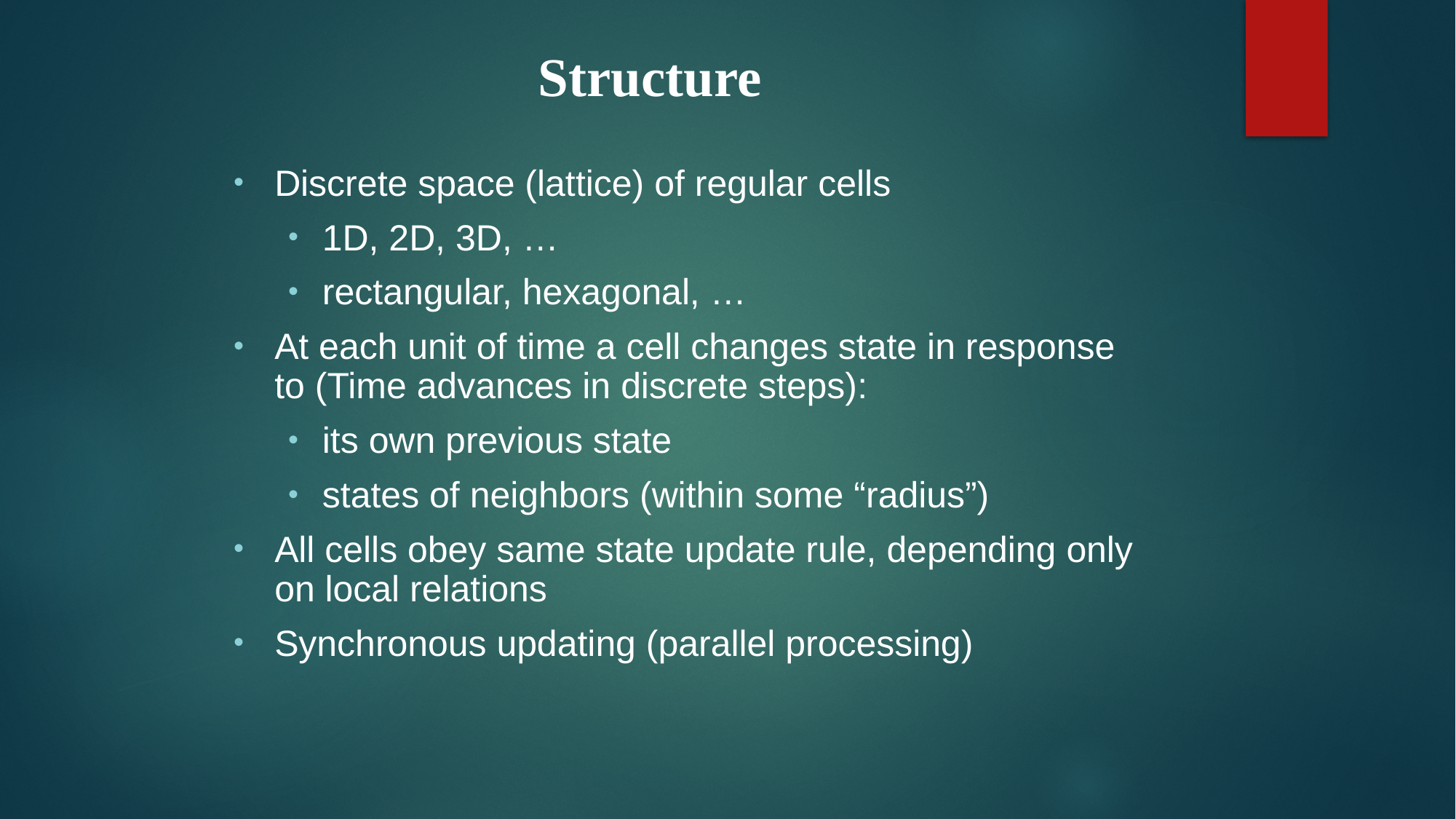

Structure
Discrete space (lattice) of regular cells
1D, 2D, 3D, …
rectangular, hexagonal, …
At each unit of time a cell changes state in response to (Time advances in discrete steps):
its own previous state
states of neighbors (within some “radius”)
All cells obey same state update rule, depending only on local relations
Synchronous updating (parallel processing)